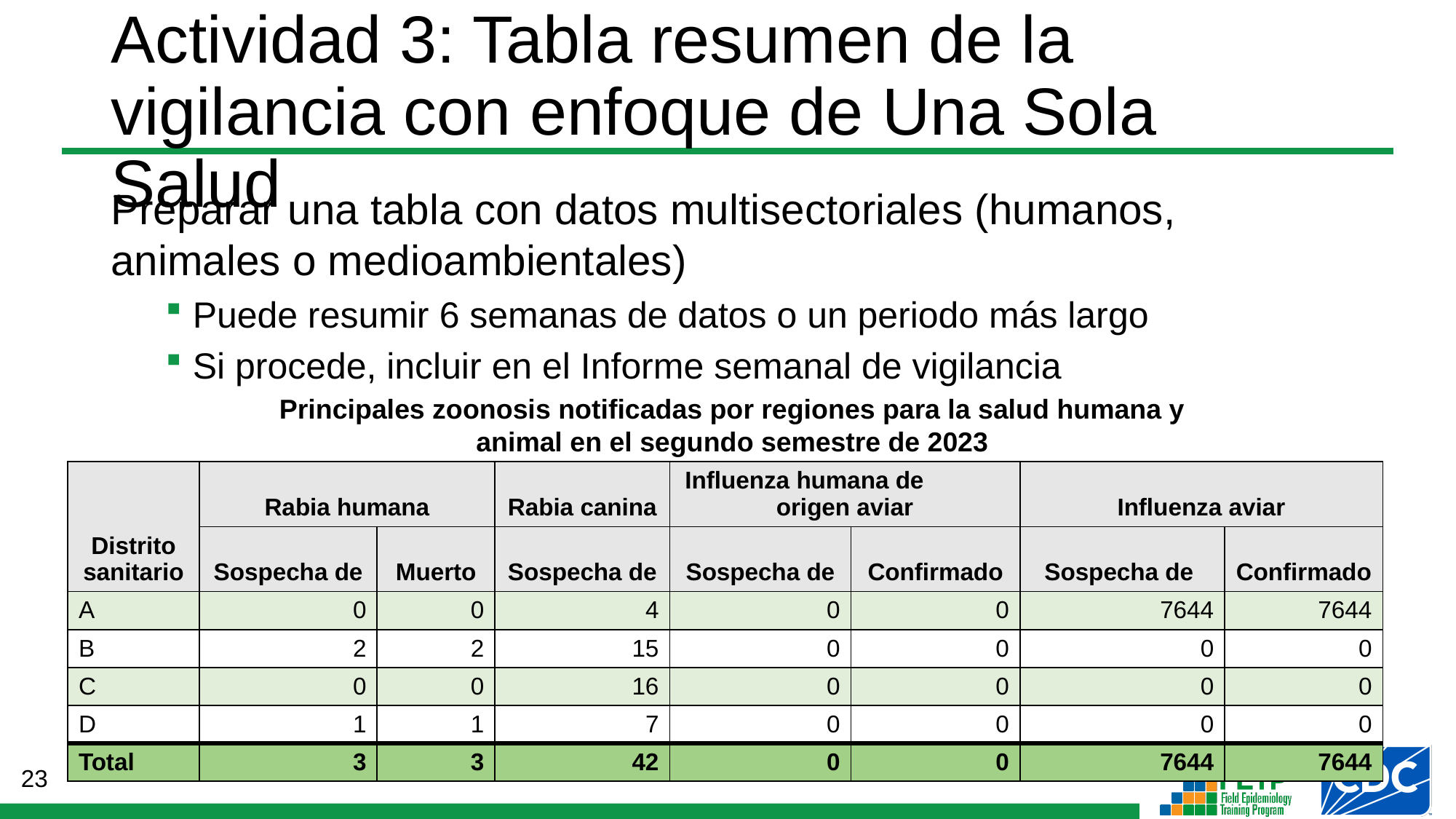

# Actividad 3: Tabla resumen de la vigilancia con enfoque de Una Sola Salud
Preparar una tabla con datos multisectoriales (humanos, animales o medioambientales)
Puede resumir 6 semanas de datos o un periodo más largo
Si procede, incluir en el Informe semanal de vigilancia

Principales zoonosis notificadas por regiones para la salud humana y animal en el segundo semestre de 2023
| Distrito sanitario | Rabia humana |  | Rabia canina | Influenza humana de origen aviar |  | Influenza aviar |  |
| --- | --- | --- | --- | --- | --- | --- | --- |
|  | Sospecha de | Muerto | Sospecha de | Sospecha de | Confirmado | Sospecha de | Confirmado |
| A | 0 | 0 | 4 | 0 | 0 | 7644 | 7644 |
| B | 2 | 2 | 15 | 0 | 0 | 0 | 0 |
| C | 0 | 0 | 16 | 0 | 0 | 0 | 0 |
| D | 1 | 1 | 7 | 0 | 0 | 0 | 0 |
| Total | 3 | 3 | 42 | 0 | 0 | 7644 | 7644 |